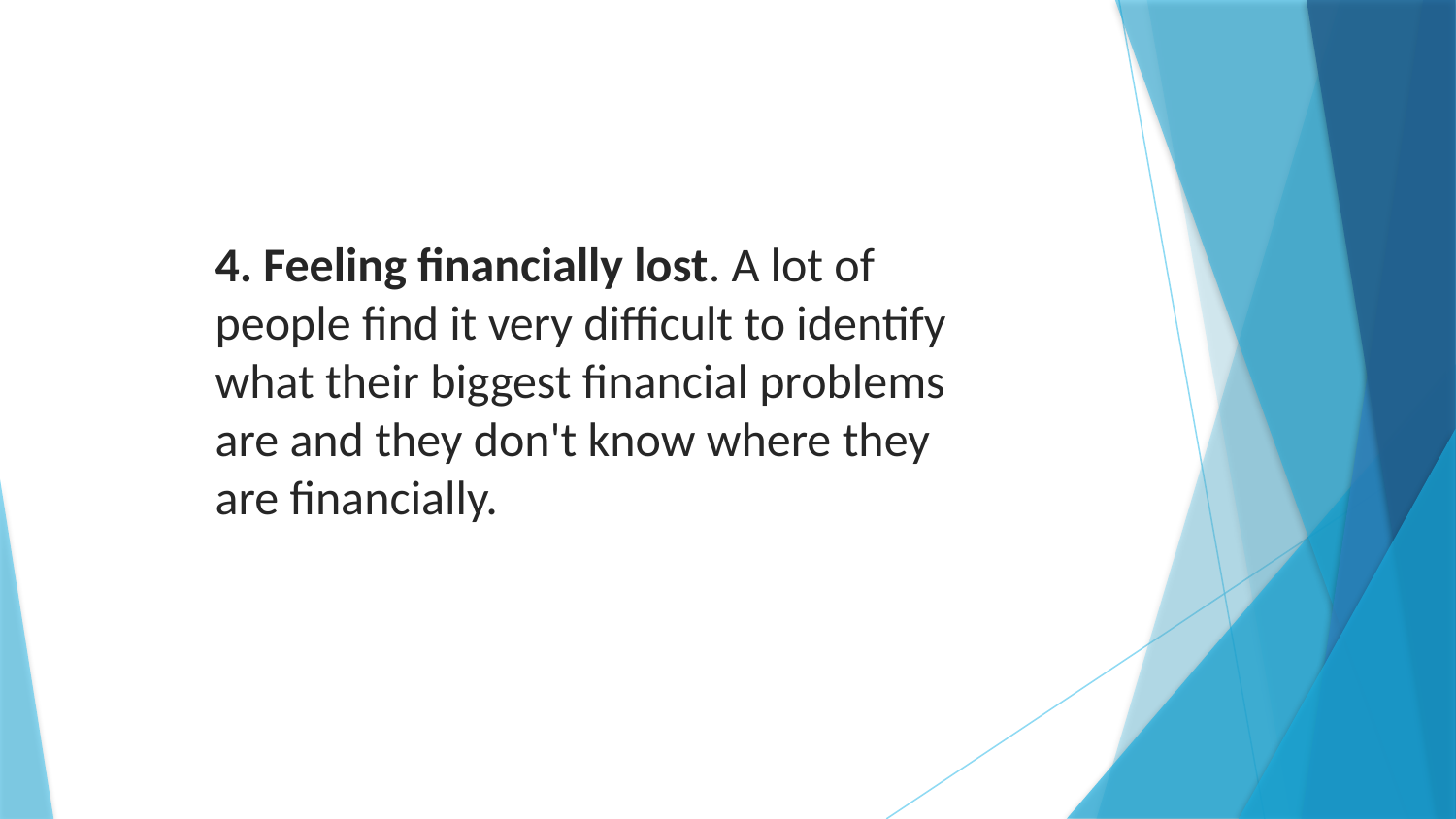

4. Feeling financially lost. A lot of people find it very difficult to identify what their biggest financial problems are and they don't know where they are financially.